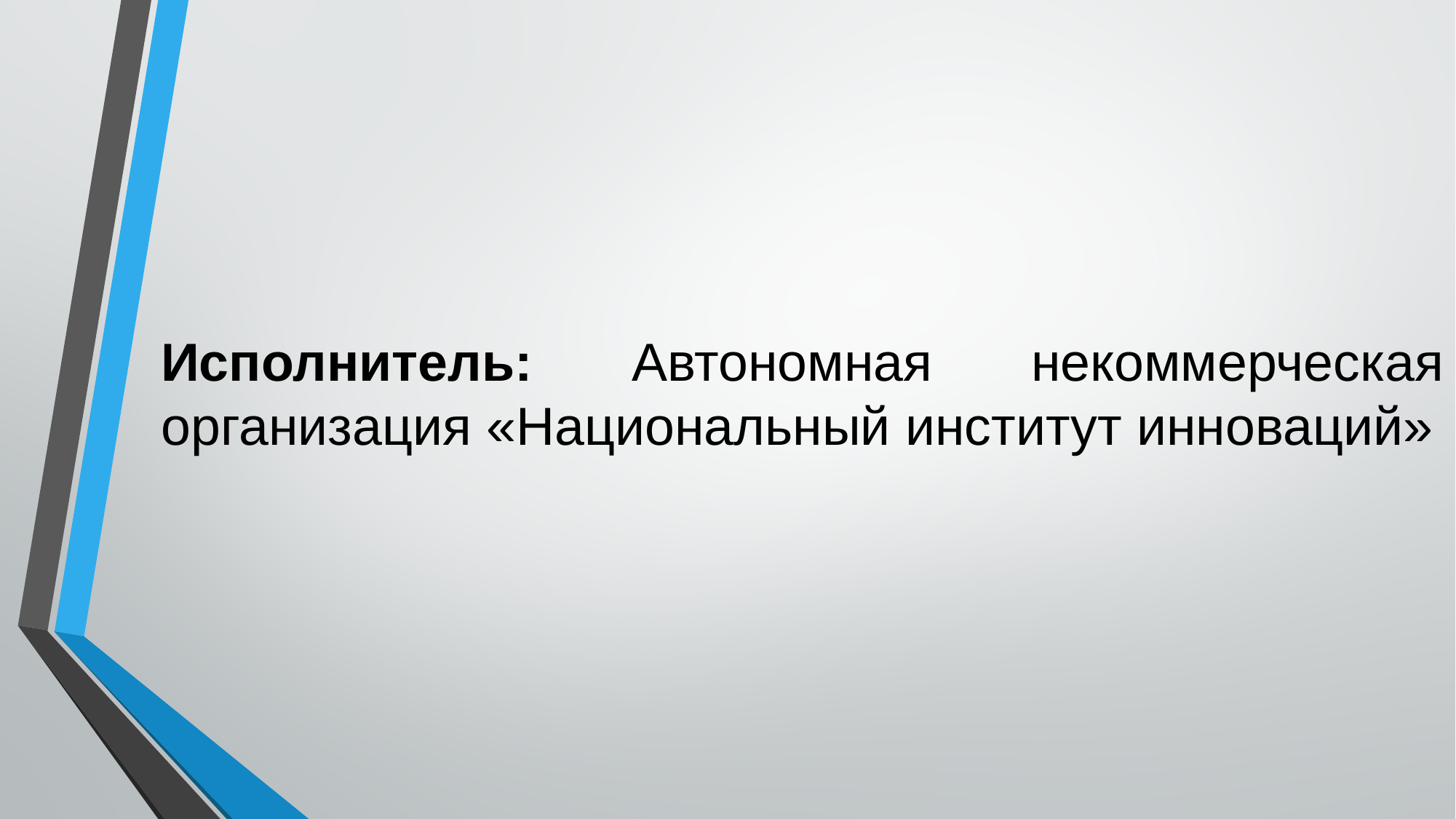

# Исполнитель: Автономная некоммерческая организация «Национальный институт инноваций»